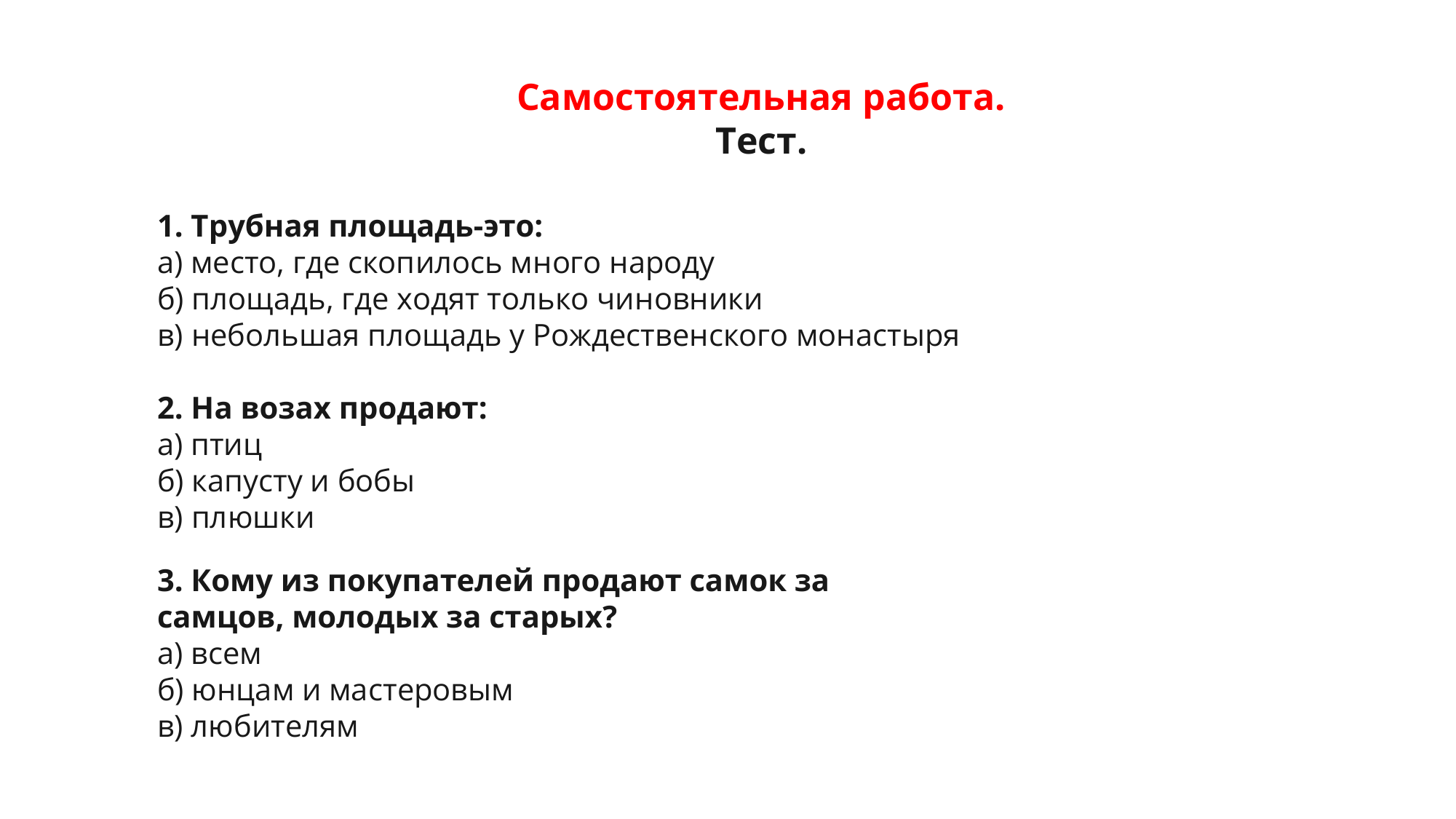

Самостоятельная работа.
Тест.
1. Трубная площадь-это:
а) место, где скопилось много народу
б) площадь, где ходят только чиновники
в) небольшая площадь у Рождественского монастыря

2. На возах продают:
а) птиц
б) капусту и бобы
в) плюшки
3. Кому из покупателей продают самок за самцов, молодых за старых?
а) всем
б) юнцам и мастеровым
в) любителям